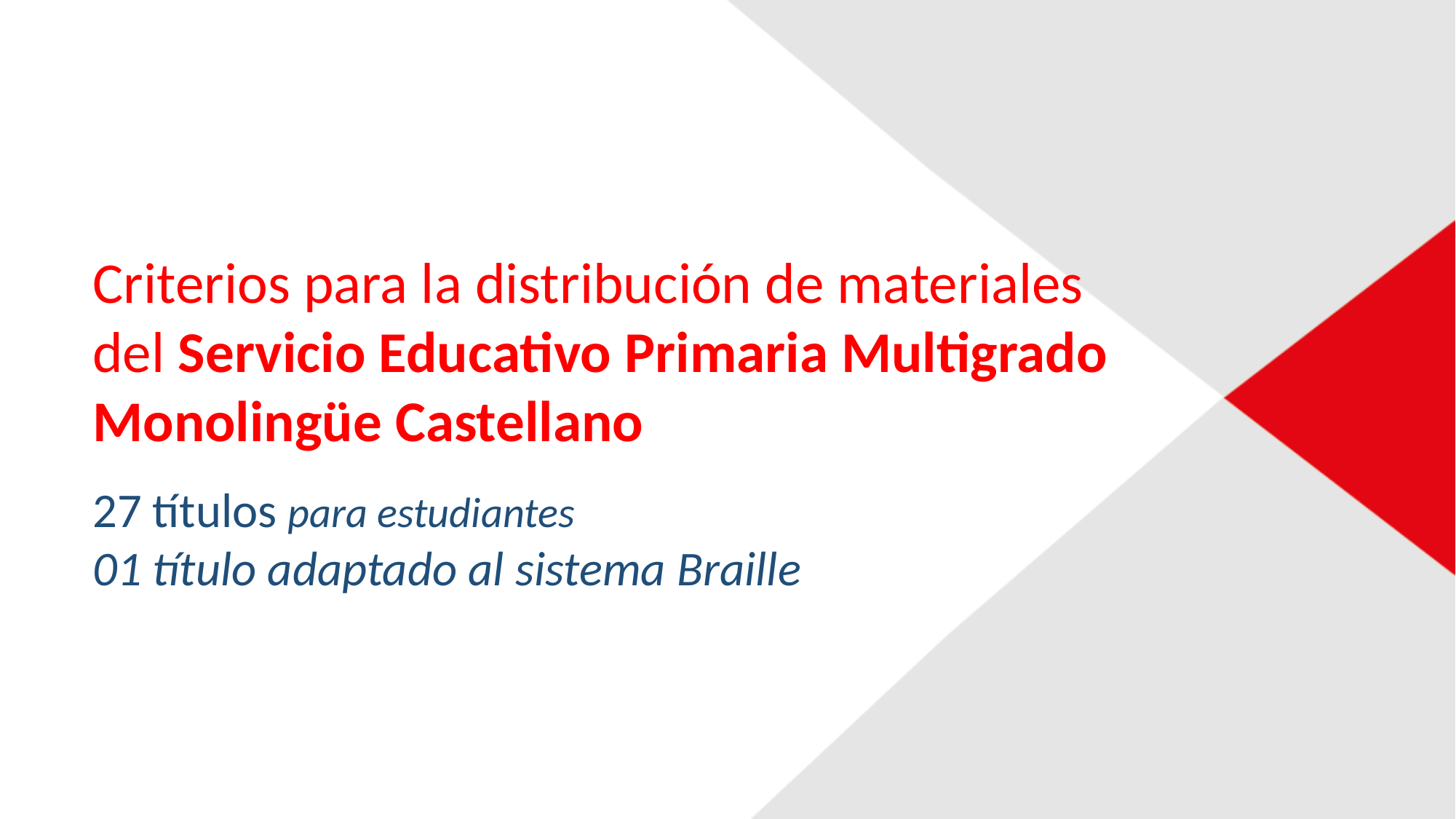

Criterios para la distribución de materiales
del Servicio Educativo Primaria Multigrado Monolingüe Castellano

27 títulos para estudiantes
01 título adaptado al sistema Braille